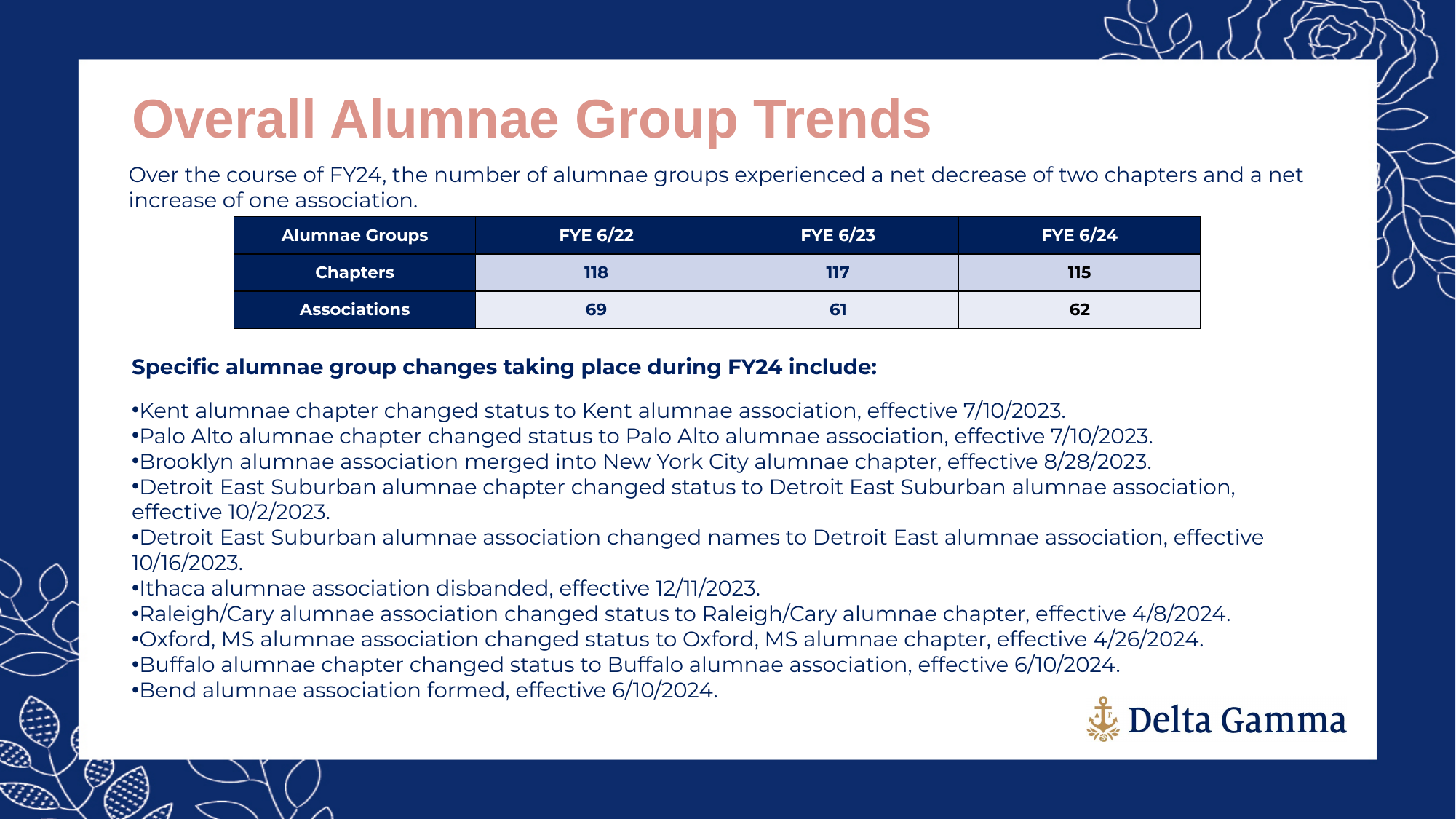

Overall Alumnae Group Trends
Over the course of FY24, the number of alumnae groups experienced a net decrease of two chapters and a net increase of one association.

| Alumnae Groups | FYE 6/22 | FYE 6/23 | FYE 6/24 |
| --- | --- | --- | --- |
| Chapters | 118 | 117 | 115 |
| Associations | 69 | 61 | 62 |
Specific alumnae group changes taking place during FY24 include:
Kent alumnae chapter changed status to Kent alumnae association, effective 7/10/2023.
Palo Alto alumnae chapter changed status to Palo Alto alumnae association, effective 7/10/2023.
Brooklyn alumnae association merged into New York City alumnae chapter, effective 8/28/2023.
Detroit East Suburban alumnae chapter changed status to Detroit East Suburban alumnae association, effective 10/2/2023.
Detroit East Suburban alumnae association changed names to Detroit East alumnae association, effective 10/16/2023.
Ithaca alumnae association disbanded, effective 12/11/2023.
Raleigh/Cary alumnae association changed status to Raleigh/Cary alumnae chapter, effective 4/8/2024.
Oxford, MS alumnae association changed status to Oxford, MS alumnae chapter, effective 4/26/2024.
Buffalo alumnae chapter changed status to Buffalo alumnae association, effective 6/10/2024.
Bend alumnae association formed, effective 6/10/2024.